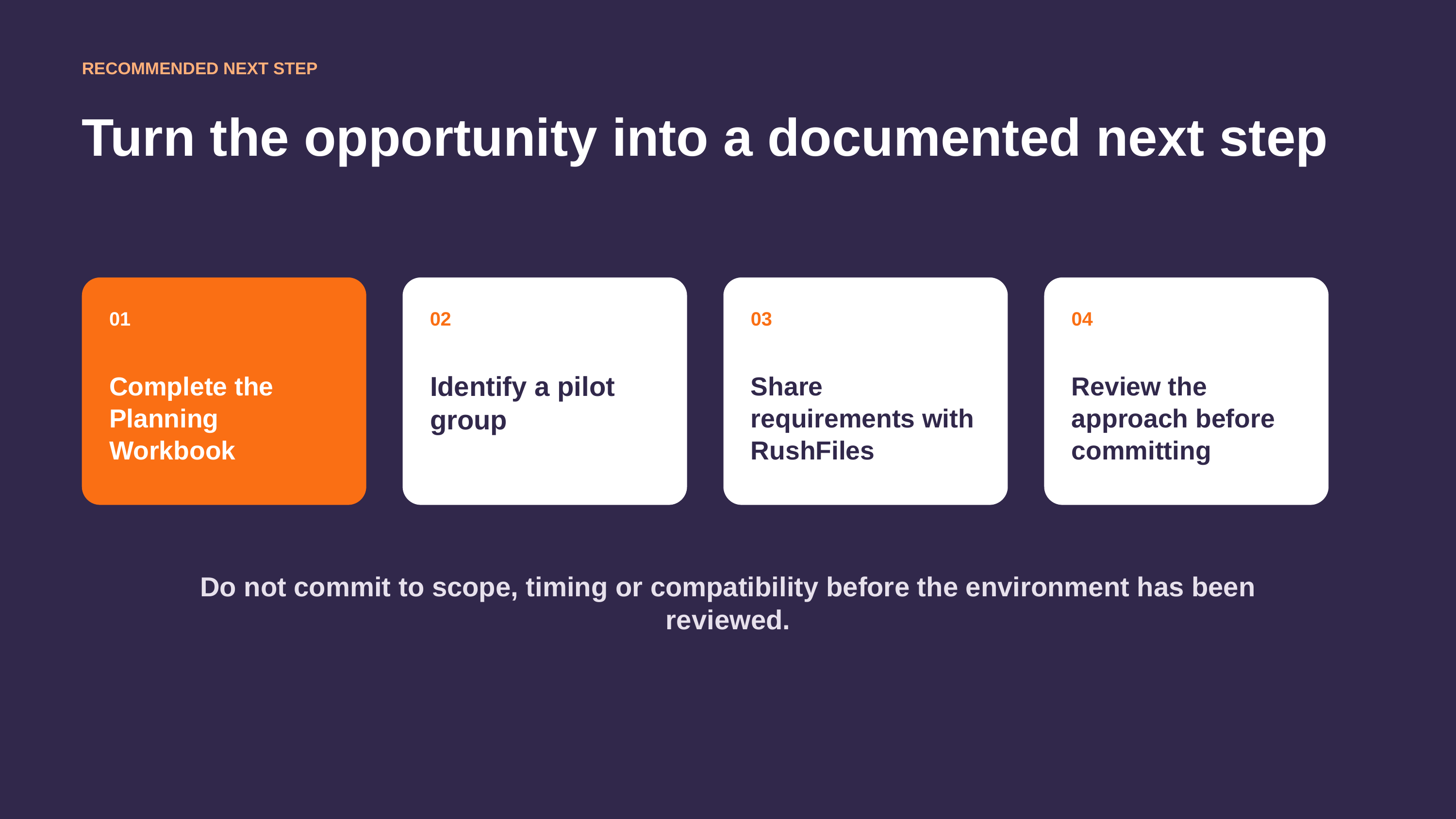

RECOMMENDED NEXT STEP
Turn the opportunity into a documented next step

01
02
03
04
Identify a pilot group
Complete the Planning Workbook
Share requirements with RushFiles
Review the approach before committing
Do not commit to scope, timing or compatibility before the environment has been reviewed.